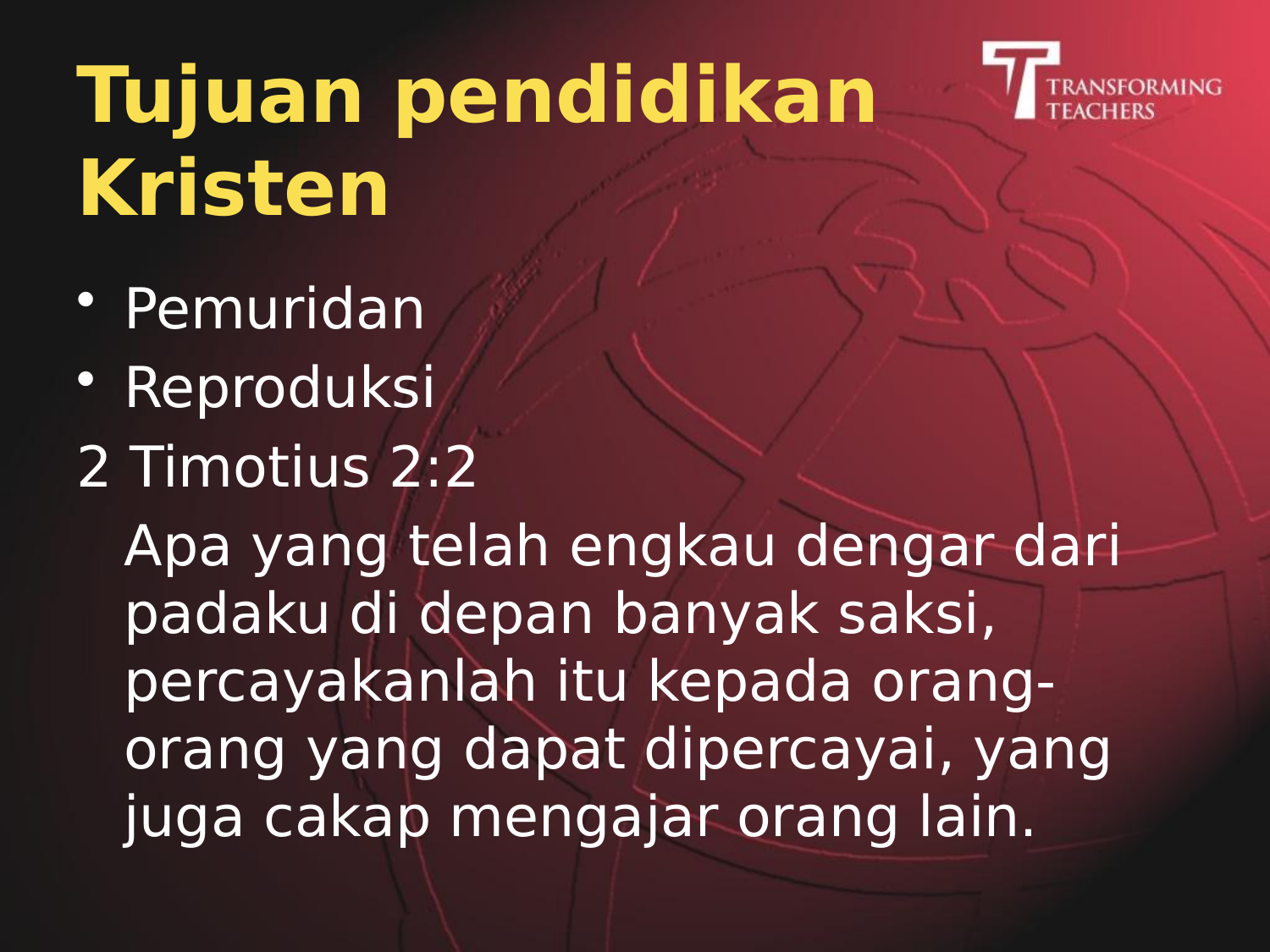

# Tujuan pendidikan Kristen
Pemuridan
Reproduksi
2 Timotius 2:2
	Apa yang telah engkau dengar dari padaku di depan banyak saksi, percayakanlah itu kepada orang-orang yang dapat dipercayai, yang juga cakap mengajar orang lain.